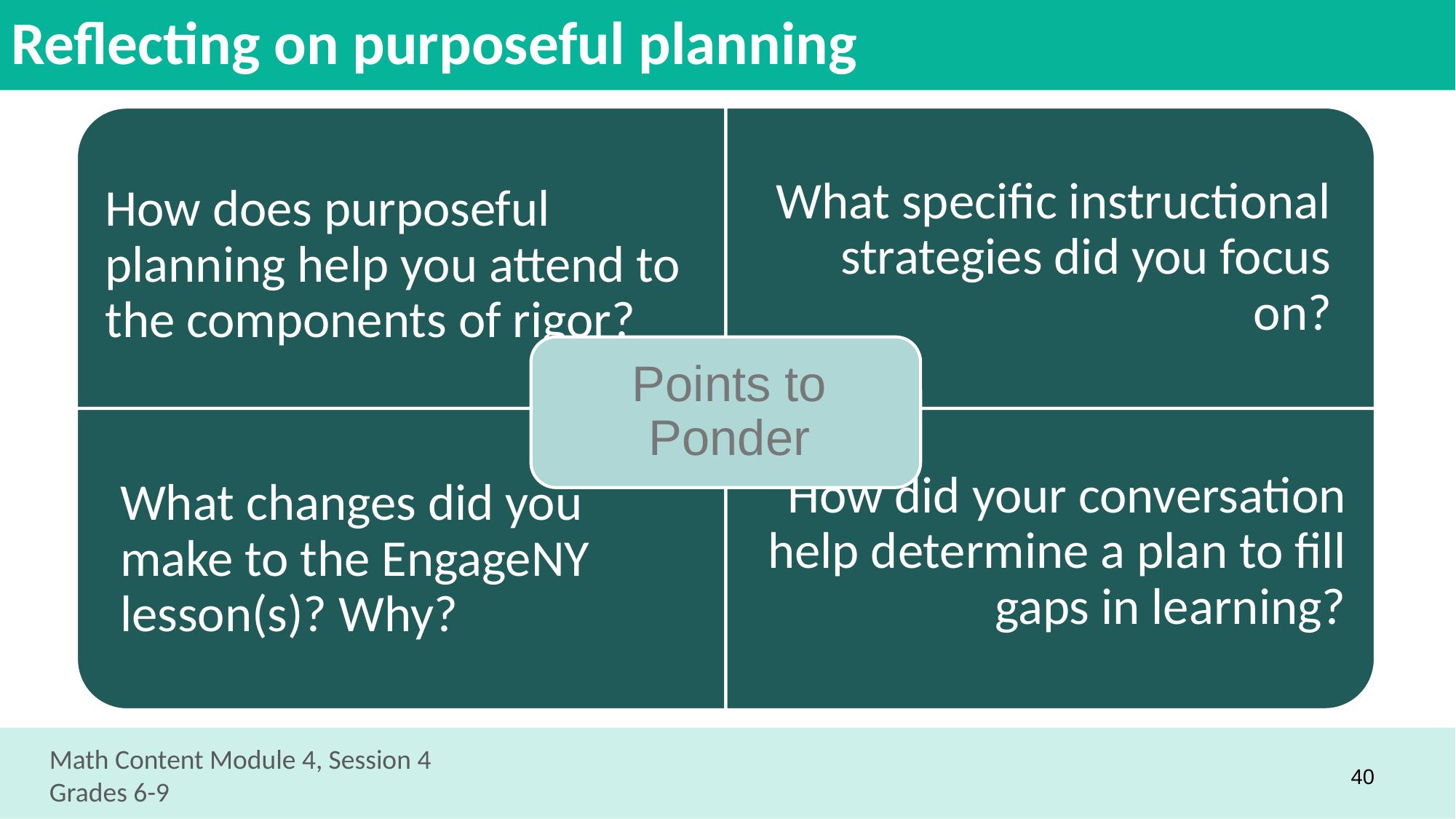

# Reflecting on purposeful planning
How does purposeful planning help you attend to the components of rigor?
What specific instructional strategies did you focus on?
What changes did you make to the EngageNY lesson(s)? Why?
How did your conversation help determine a plan to fill gaps in learning?
Points to Ponder
Math Content Module 4, Session 4
Grades 6-9
40